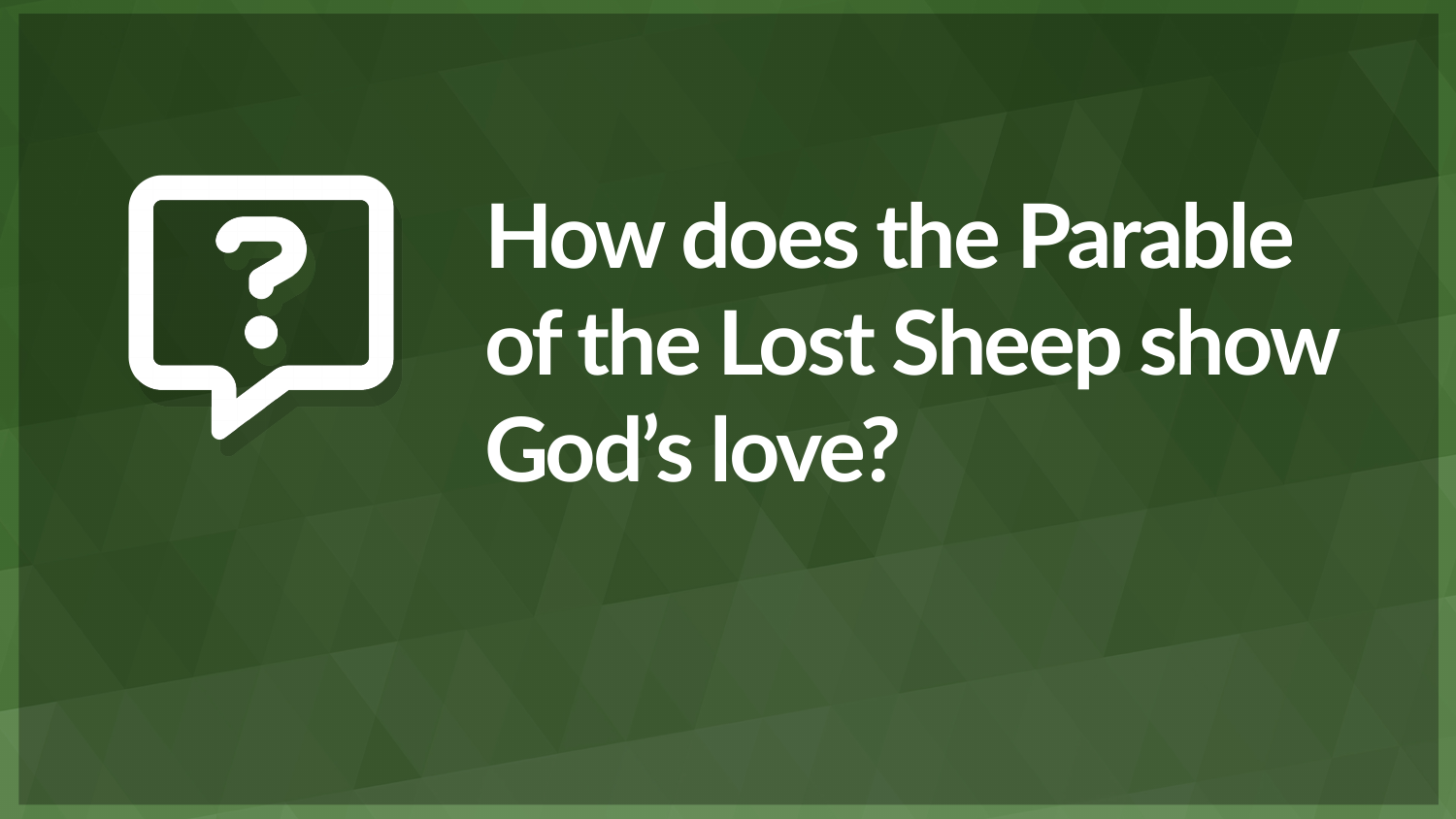

# How does the Parable of the Lost Sheep show God’s love?